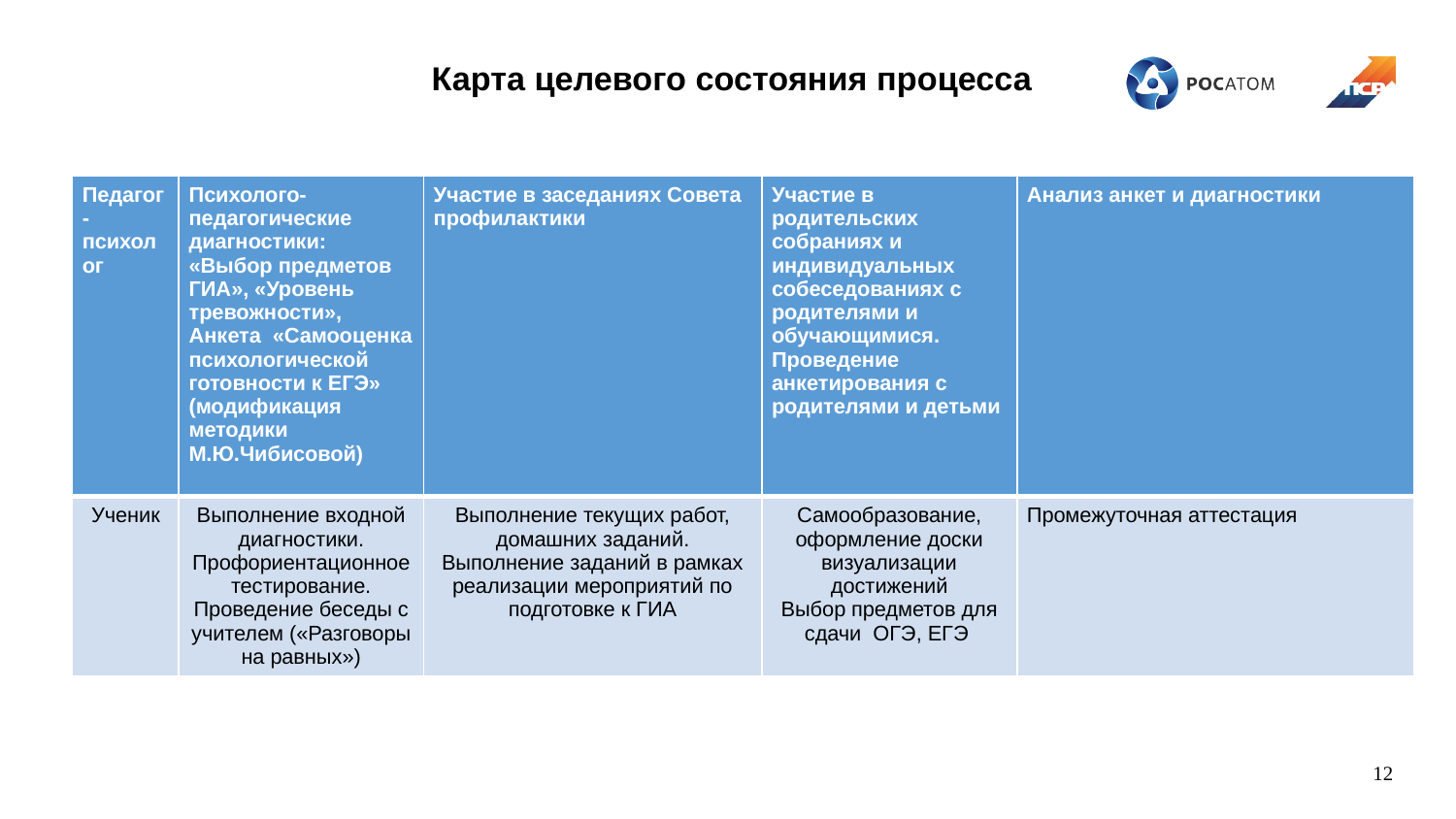

Карта целевого состояния процесса
| Педагог -психолог | Психолого-педагогические диагностики: «Выбор предметов ГИА», «Уровень тревожности», Анкета  «Самооценка психологической готовности к ЕГЭ» (модификация методики М.Ю.Чибисовой) | Участие в заседаниях Совета профилактики | Участие в родительских собраниях и индивидуальных собеседованиях с родителями и обучающимися. Проведение анкетирования с родителями и детьми | Анализ анкет и диагностики |
| --- | --- | --- | --- | --- |
| Ученик | Выполнение входной диагностики. Профориентационное тестирование. Проведение беседы с учителем («Разговоры на равных») | Выполнение текущих работ, домашних заданий. Выполнение заданий в рамках реализации мероприятий по подготовке к ГИА | Самообразование, оформление доски визуализации достижений Выбор предметов для сдачи ОГЭ, ЕГЭ | Промежуточная аттестация |
12